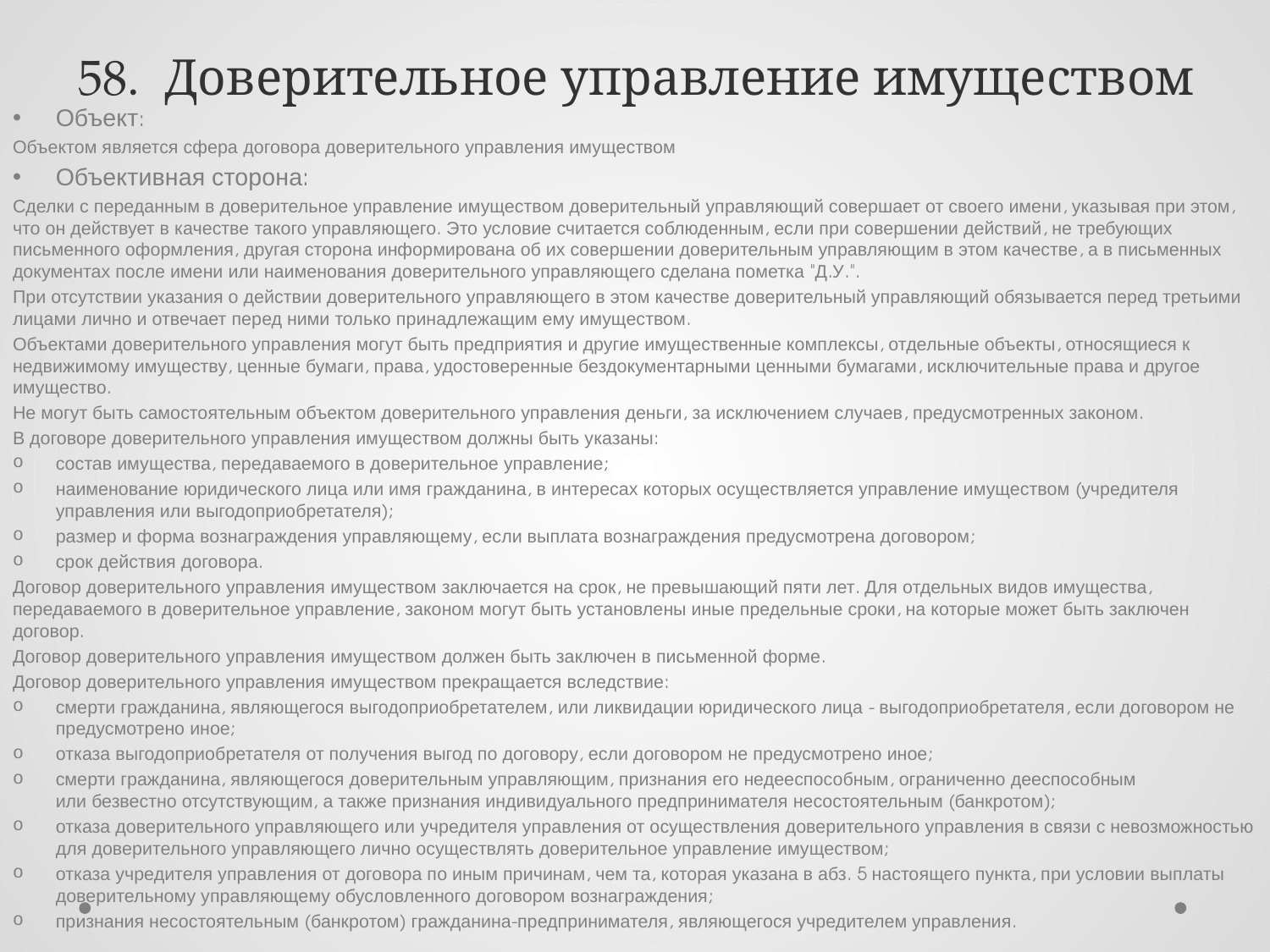

# 58.  Доверительное управление имуществом
Объект:
Объектом является сфера договора доверительного управления имуществом
Объективная сторона:
Сделки с переданным в доверительное управление имуществом доверительный управляющий совершает от своего имени, указывая при этом, что он действует в качестве такого управляющего. Это условие считается соблюденным, если при совершении действий, не требующих письменного оформления, другая сторона информирована об их совершении доверительным управляющим в этом качестве, а в письменных документах после имени или наименования доверительного управляющего сделана пометка "Д.У.".
При отсутствии указания о действии доверительного управляющего в этом качестве доверительный управляющий обязывается перед третьими лицами лично и отвечает перед ними только принадлежащим ему имуществом.
Объектами доверительного управления могут быть предприятия и другие имущественные комплексы, отдельные объекты, относящиеся к недвижимому имуществу, ценные бумаги, права, удостоверенные бездокументарными ценными бумагами, исключительные права и другое имущество.
Не могут быть самостоятельным объектом доверительного управления деньги, за исключением случаев, предусмотренных законом.
В договоре доверительного управления имуществом должны быть указаны:
состав имущества, передаваемого в доверительное управление;
наименование юридического лица или имя гражданина, в интересах которых осуществляется управление имуществом (учредителя управления или выгодоприобретателя);
размер и форма вознаграждения управляющему, если выплата вознаграждения предусмотрена договором;
срок действия договора.
Договор доверительного управления имуществом заключается на срок, не превышающий пяти лет. Для отдельных видов имущества, передаваемого в доверительное управление, законом могут быть установлены иные предельные сроки, на которые может быть заключен договор.
Договор доверительного управления имуществом должен быть заключен в письменной форме.
Договор доверительного управления имуществом прекращается вследствие:
смерти гражданина, являющегося выгодоприобретателем, или ликвидации юридического лица - выгодоприобретателя, если договором не предусмотрено иное;
отказа выгодоприобретателя от получения выгод по договору, если договором не предусмотрено иное;
смерти гражданина, являющегося доверительным управляющим, признания его недееспособным, ограниченно дееспособным или безвестно отсутствующим, а также признания индивидуального предпринимателя несостоятельным (банкротом);
отказа доверительного управляющего или учредителя управления от осуществления доверительного управления в связи с невозможностью для доверительного управляющего лично осуществлять доверительное управление имуществом;
отказа учредителя управления от договора по иным причинам, чем та, которая указана в абз. 5 настоящего пункта, при условии выплаты доверительному управляющему обусловленного договором вознаграждения;
признания несостоятельным (банкротом) гражданина-предпринимателя, являющегося учредителем управления.